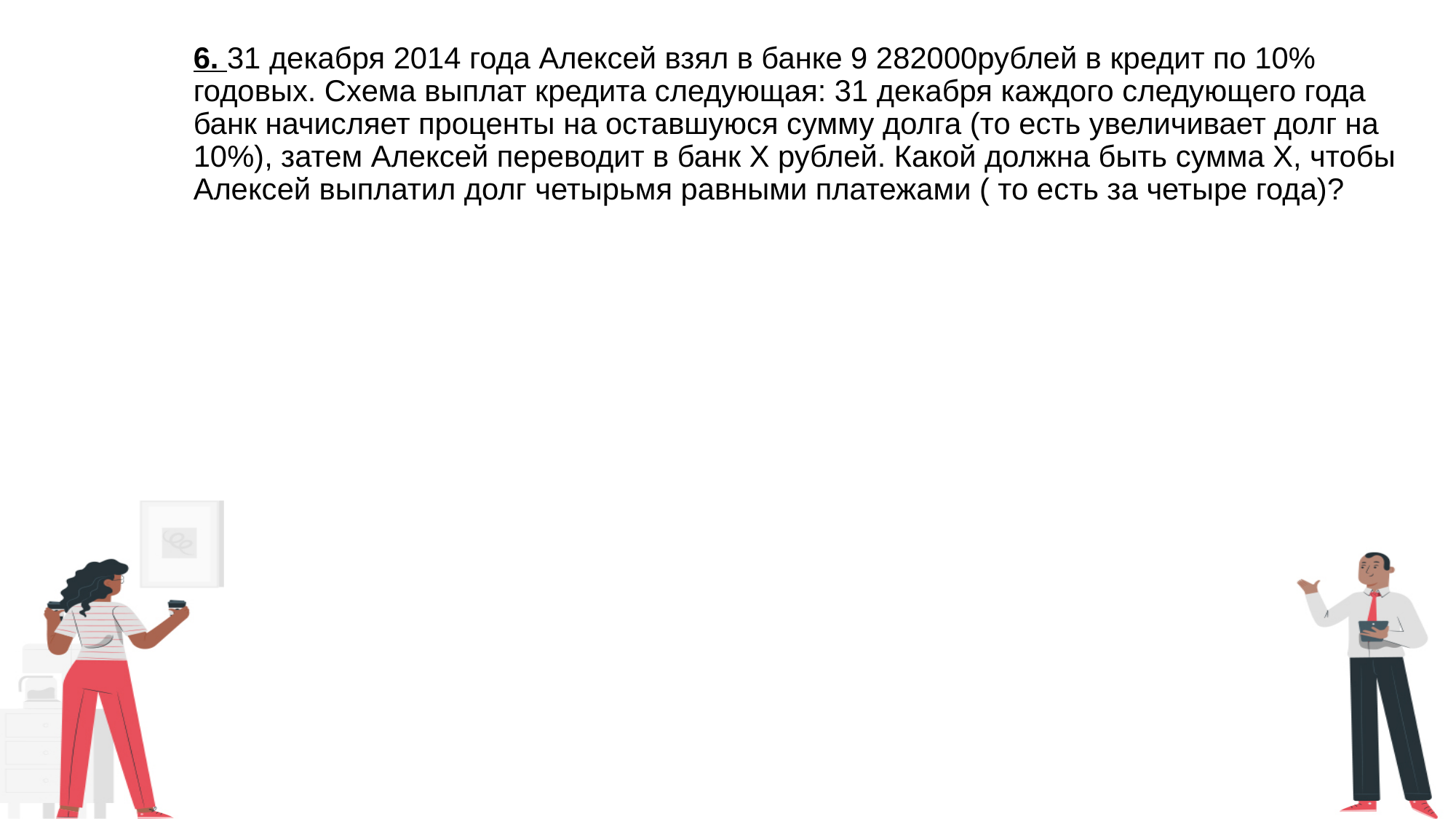

6. 31 декабря 2014 года Алексей взял в банке 9 282000рублей в кредит по 10% годовых. Схема выплат кредита следующая: 31 декабря каждого следующего года банк начисляет проценты на оставшуюся сумму долга (то есть увеличивает долг на 10%), затем Алексей переводит в банк Х рублей. Какой должна быть сумма Х, чтобы Алексей выплатил долг четырьмя равными платежами ( то есть за четыре года)?